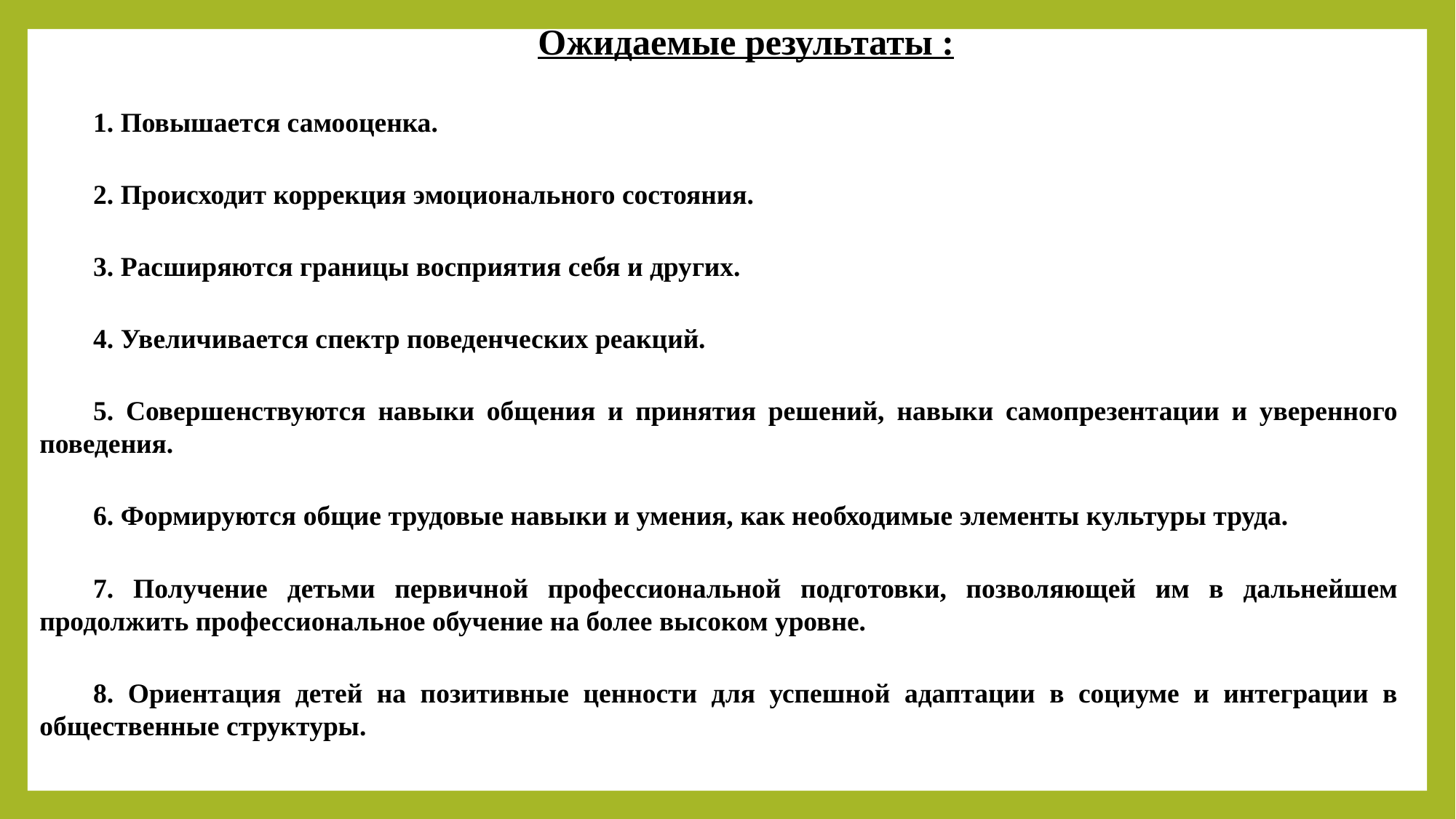

Ожидаемые результаты :
1. Повышается самооценка.
2. Происходит коррекция эмоционального состояния.
3. Расширяются границы восприятия себя и других.
4. Увеличивается спектр поведенческих реакций.
5. Совершенствуются навыки общения и принятия решений, навыки самопрезентации и уверенного поведения.
6. Формируются общие трудовые навыки и умения, как необходимые элементы культуры труда.
7. Получение детьми первичной профессиональной подготовки, позволяющей им в дальнейшем продолжить профессиональное обучение на более высоком уровне.
8. Ориентация детей на позитивные ценности для успешной адаптации в социуме и интеграции в общественные структуры.